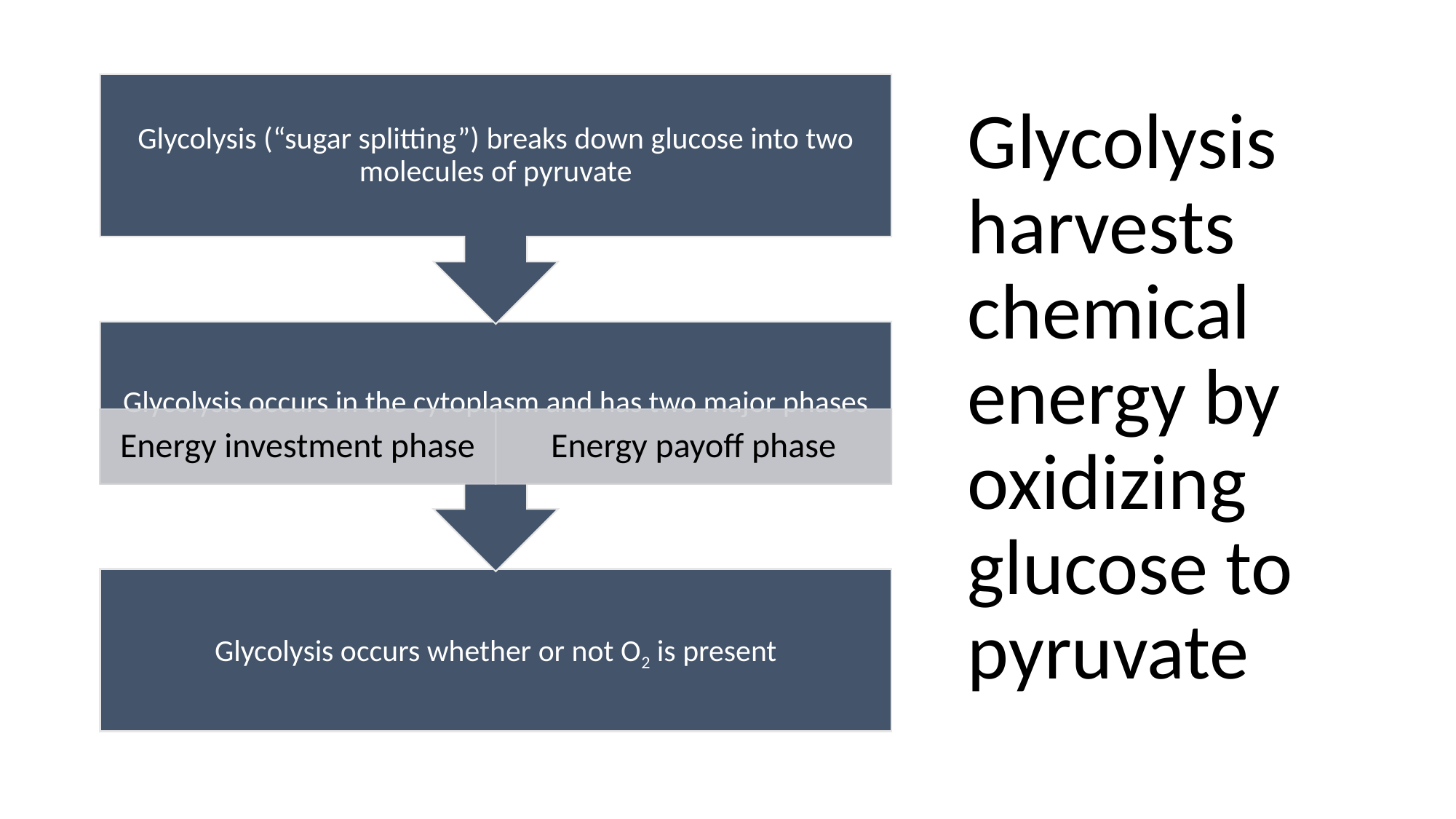

# Glycolysis harvests chemical energy by oxidizing glucose to pyruvate
Glycolysis occurs whether or not O2 is present
Glycolysis occurs in the cytoplasm and has two major phases
Energy investment phase
Energy payoff phase
Glycolysis (“sugar splitting”) breaks down glucose into two molecules of pyruvate